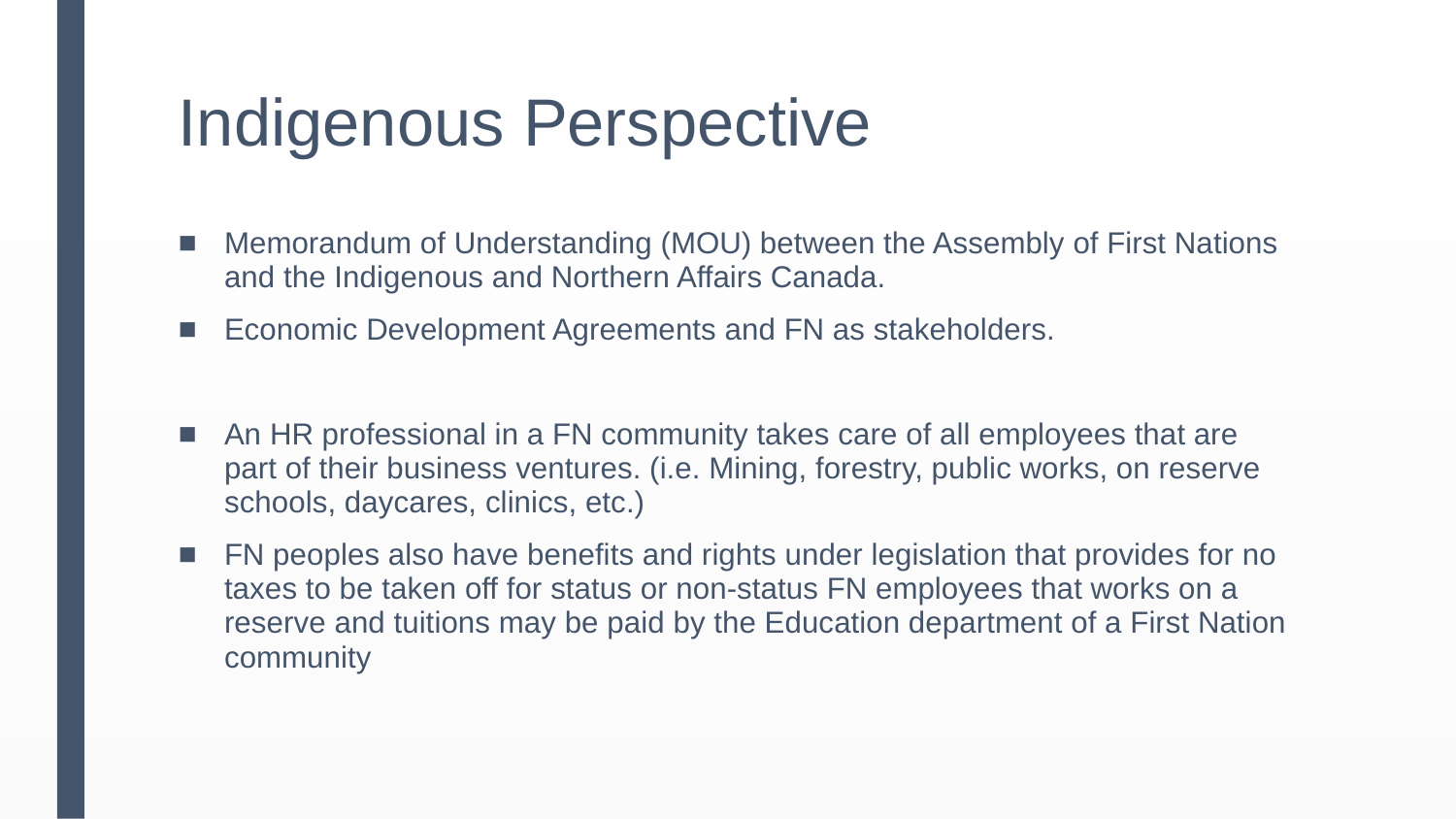

# Indigenous Perspective
Memorandum of Understanding (MOU) between the Assembly of First Nations and the Indigenous and Northern Affairs Canada.
Economic Development Agreements and FN as stakeholders.

An HR professional in a FN community takes care of all employees that are part of their business ventures. (i.e. Mining, forestry, public works, on reserve schools, daycares, clinics, etc.)
FN peoples also have benefits and rights under legislation that provides for no taxes to be taken off for status or non-status FN employees that works on a reserve and tuitions may be paid by the Education department of a First Nation community